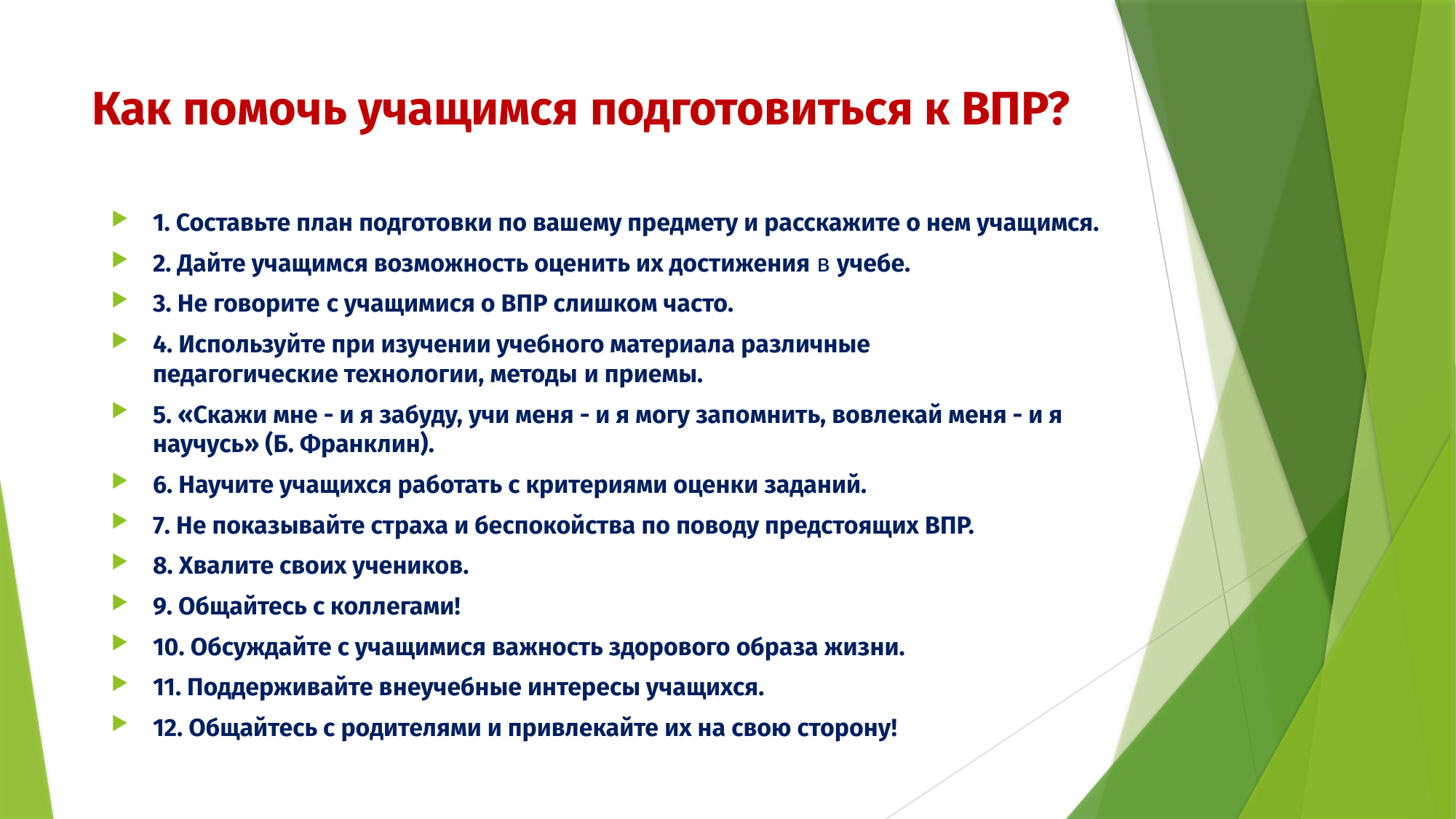

# Как помочь учащимся подготовиться к ВПР?
1. Составьте план подготовки по вашему предмету и расскажите о нем учащимся.
2. Дайте учащимся возможность оценить их достижения в учебе.
3. Не говорите с учащимися о ВПР слишком часто.
4. Используйте при изучении учебного материала различные педагогические технологии, методы и приемы.
5. «Скажи мне - и я забуду, учи меня - и я могу запомнить, вовлекай меня - и я научусь» (Б. Франклин).
6. Научите учащихся работать с критериями оценки заданий.
7. Не показывайте страха и беспокойства по поводу предстоящих ВПР.
8. Хвалите своих учеников.
9. Общайтесь с коллегами!
10. Обсуждайте с учащимися важность здорового образа жизни.
11. Поддерживайте внеучебные интересы учащихся.
12. Общайтесь с родителями и привлекайте их на свою сторону!